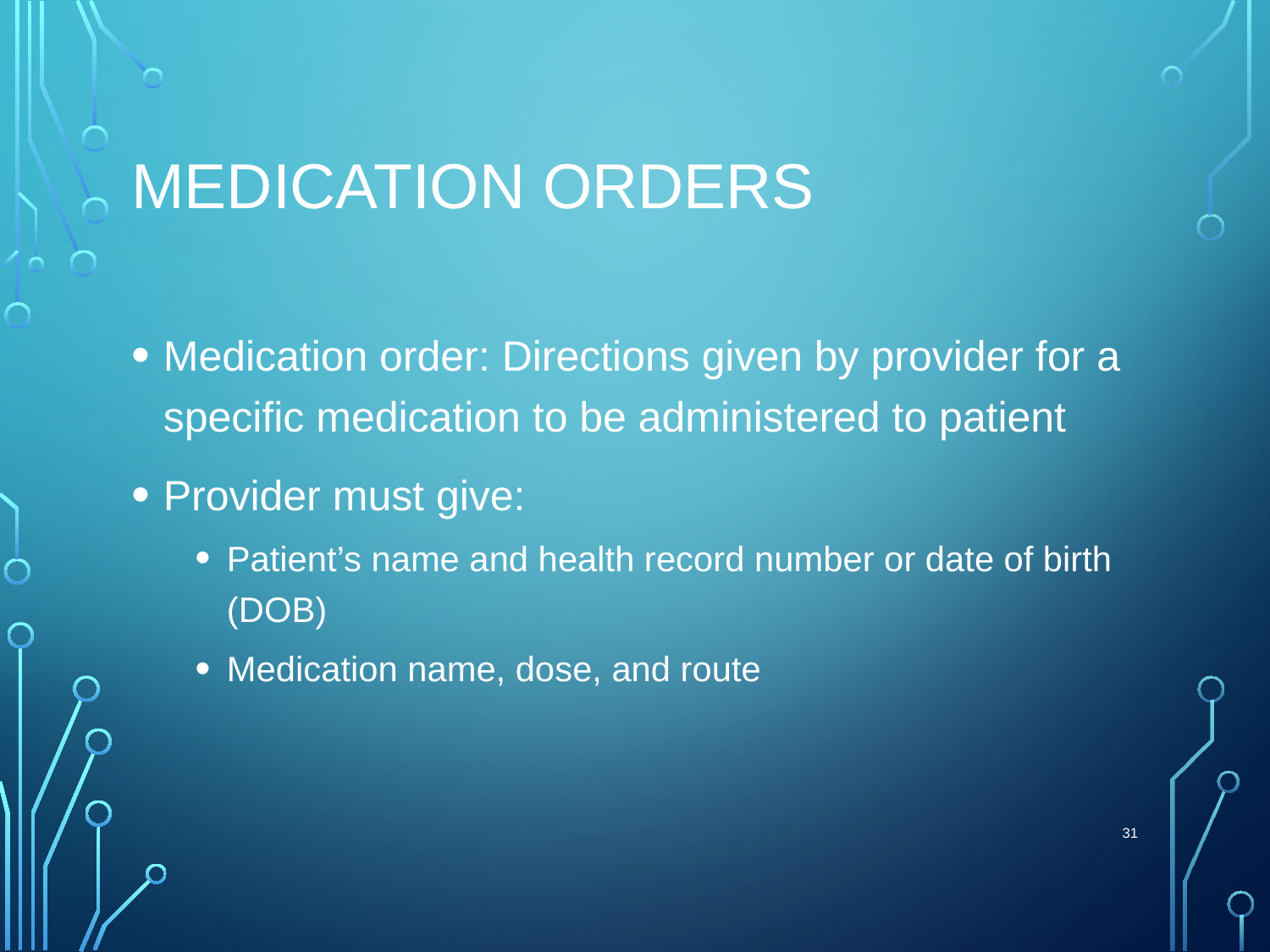

# Medication Orders
Medication order: Directions given by provider for a specific medication to be administered to patient
Provider must give:
Patient’s name and health record number or date of birth (DOB)
Medication name, dose, and route
 31